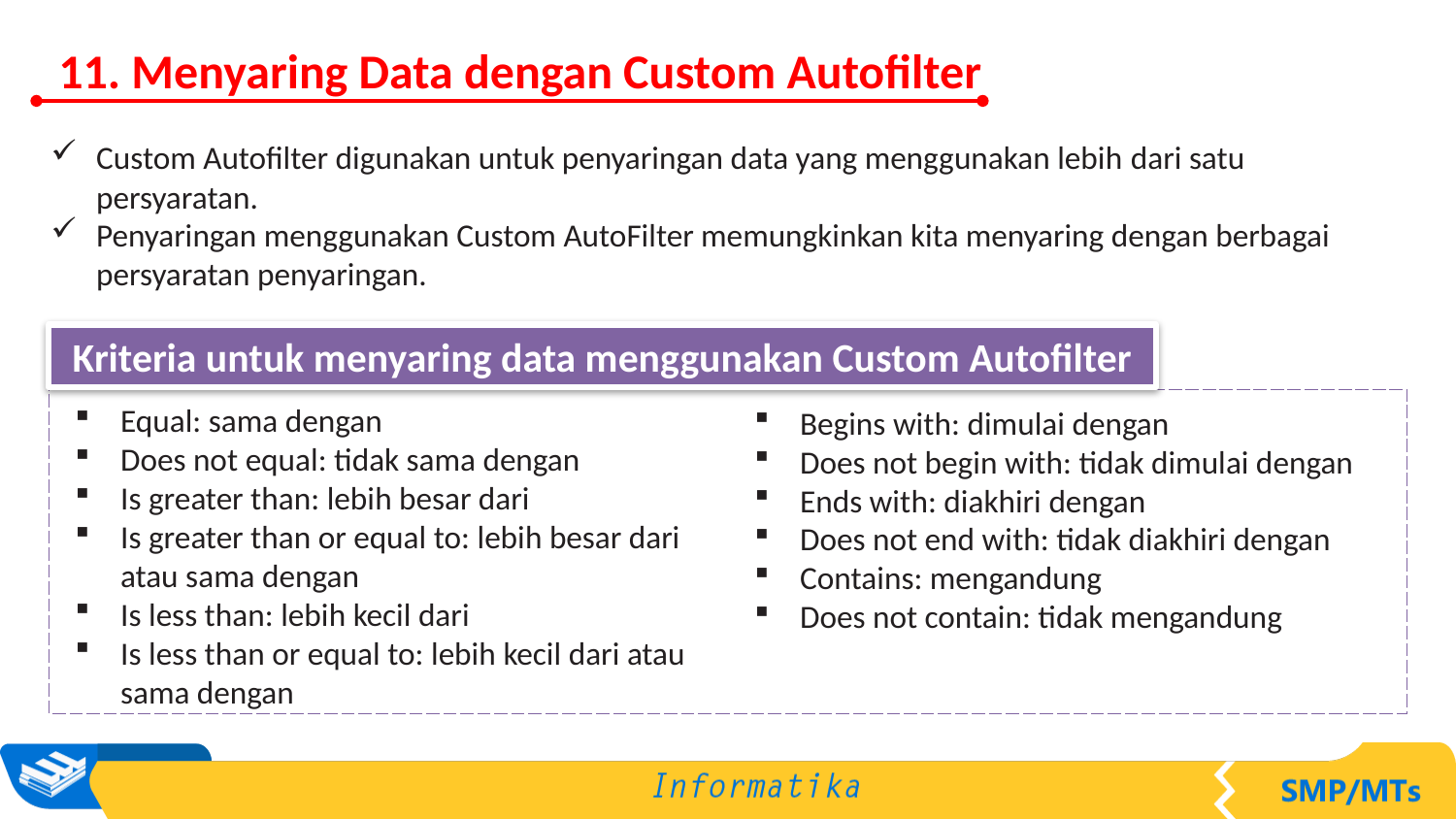

11. Menyaring Data dengan Custom Autofilter
Custom Autofilter digunakan untuk penyaringan data yang menggunakan lebih dari satu persyaratan.
Penyaringan menggunakan Custom AutoFilter memungkinkan kita menyaring dengan berbagai persyaratan penyaringan.
Kriteria untuk menyaring data menggunakan Custom Autofilter

Equal: sama dengan
Does not equal: tidak sama dengan
Is greater than: lebih besar dari
Is greater than or equal to: lebih besar dari atau sama dengan
Is less than: lebih kecil dari
Is less than or equal to: lebih kecil dari atau sama dengan
Begins with: dimulai dengan
Does not begin with: tidak dimulai dengan
Ends with: diakhiri dengan
Does not end with: tidak diakhiri dengan
Contains: mengandung
Does not contain: tidak mengandung